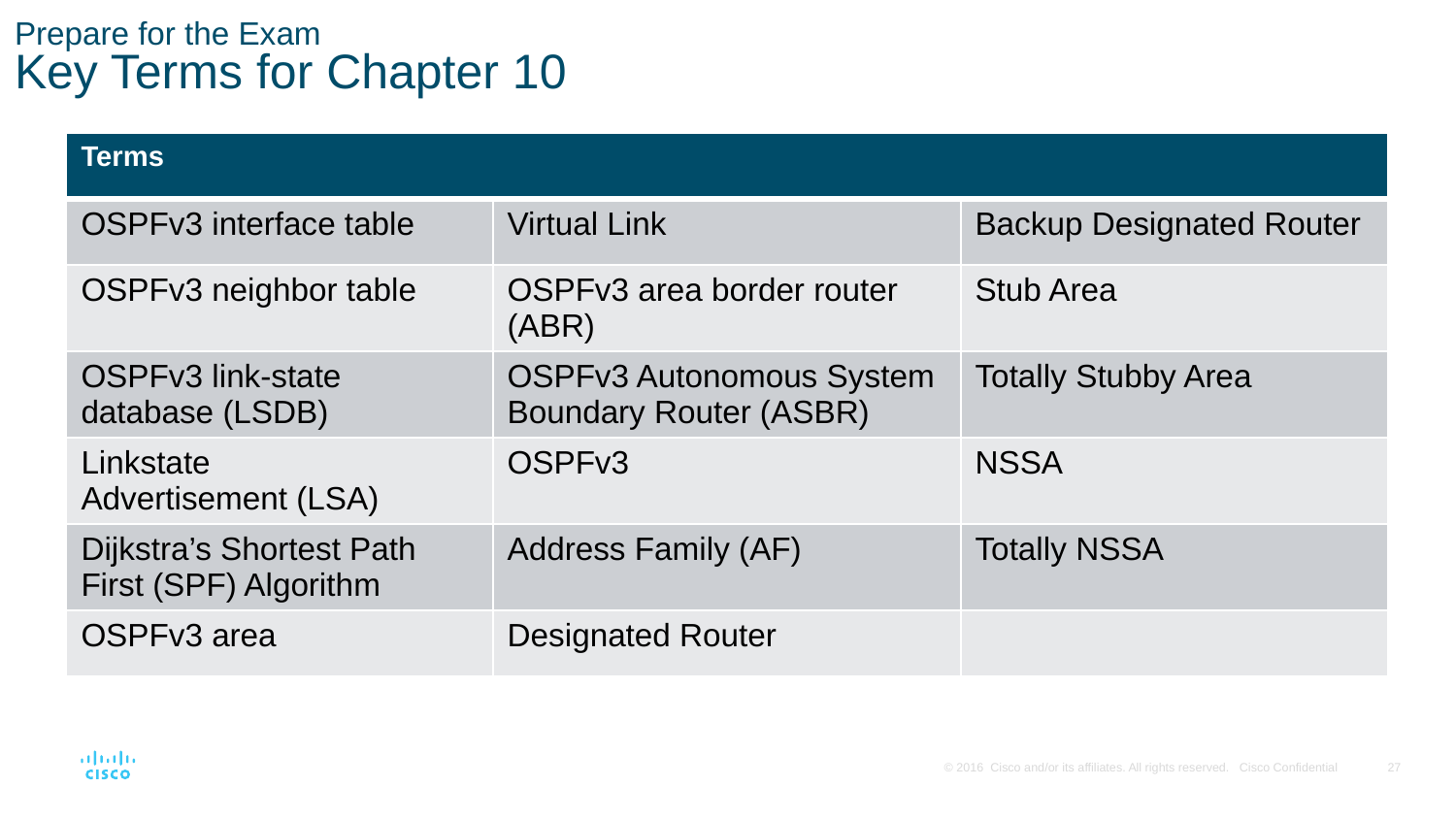

# Prepare for the Exam Key Terms for Chapter 10
| Terms |  |  |
| --- | --- | --- |
| OSPFv3 interface table | Virtual Link | Backup Designated Router |
| OSPFv3 neighbor table | OSPFv3 area border router (ABR) | Stub Area |
| OSPFv3 link-state database (LSDB) | OSPFv3 Autonomous System Boundary Router (ASBR) | Totally Stubby Area |
| Linkstate Advertisement (LSA) | OSPFv3 | NSSA |
| Dijkstra’s Shortest Path First (SPF) Algorithm | Address Family (AF) | Totally NSSA |
| OSPFv3 area | Designated Router |  |